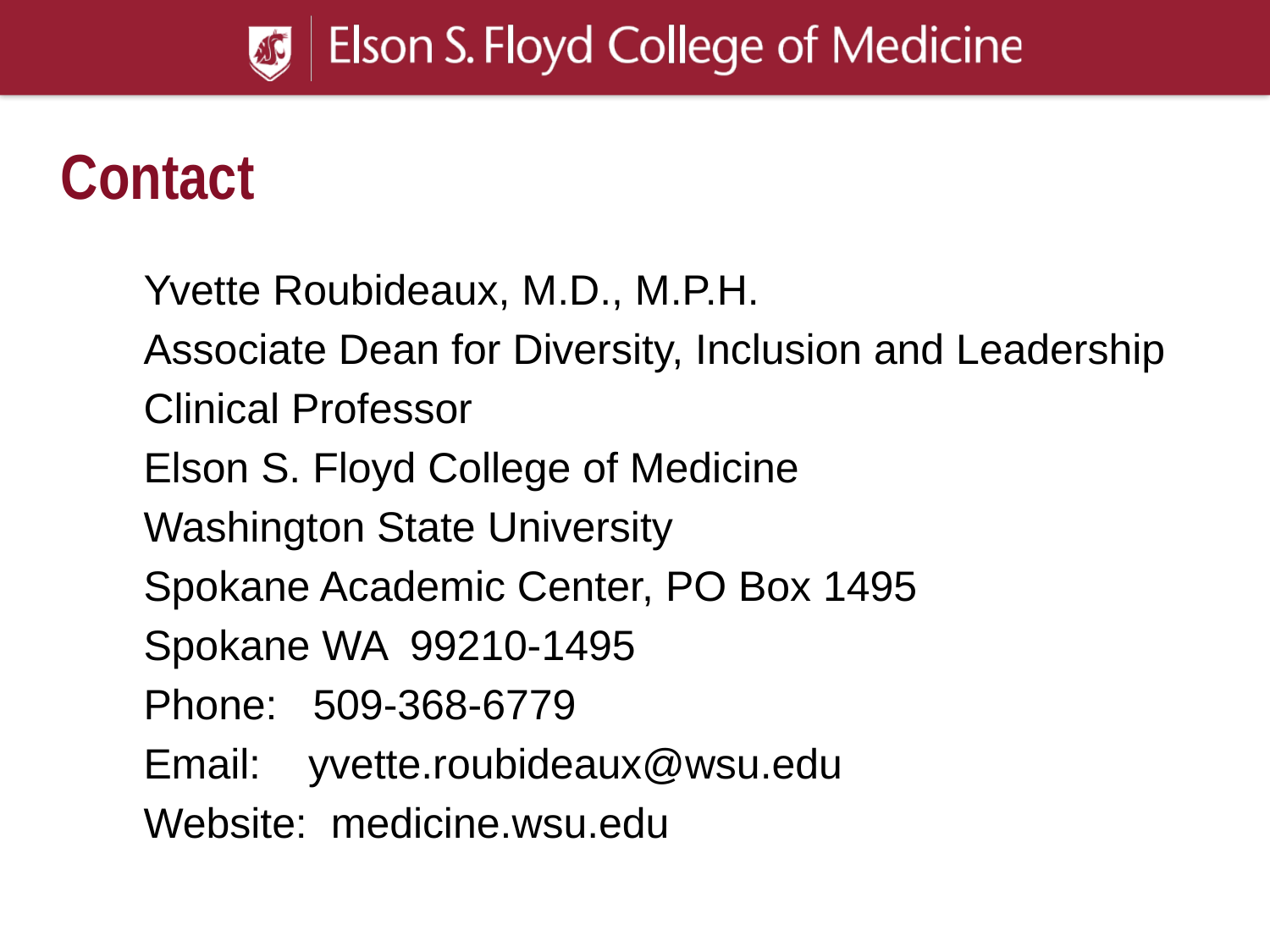

# Contact
Yvette Roubideaux, M.D., M.P.H.
Associate Dean for Diversity, Inclusion and Leadership
Clinical Professor
Elson S. Floyd College of Medicine
Washington State University
Spokane Academic Center, PO Box 1495
Spokane WA  99210-1495
Phone:   509-368-6779
Email:    yvette.roubideaux@wsu.edu
Website:  medicine.wsu.edu